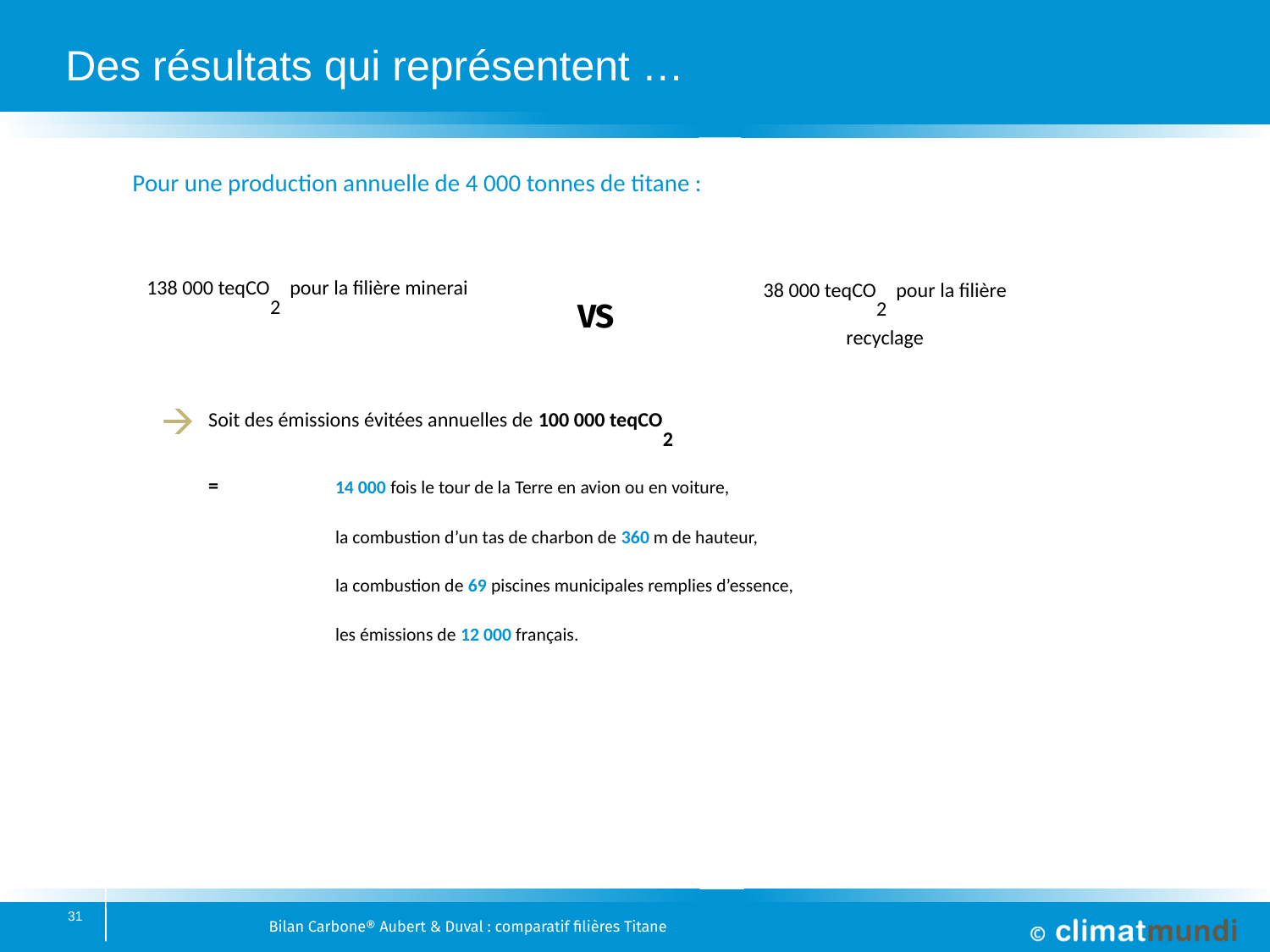

# Des résultats qui représentent …
Pour une production annuelle de 4 000 tonnes de titane :

138 000 teqCO2  pour la filière minerai

38 000 teqCO2  pour la filière recyclage
VS
Soit des émissions évitées annuelles de 100 000 teqCO2
	= 	14 000 fois le tour de la Terre en avion ou en voiture,
		la combustion d’un tas de charbon de 360 m de hauteur,
		la combustion de 69 piscines municipales remplies d’essence,
		les émissions de 12 000 français.